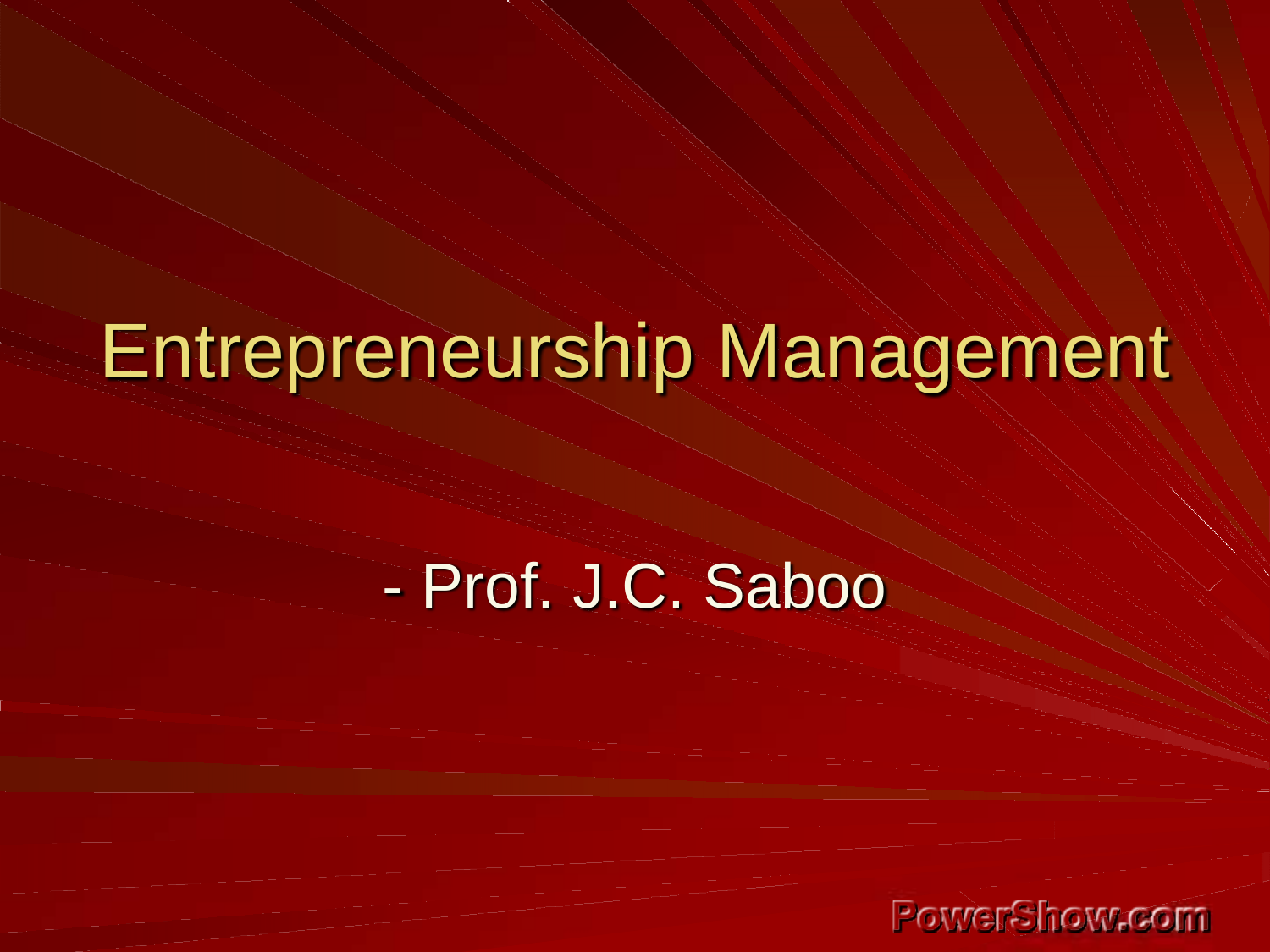

# Entrepreneurship Management

- Prof. J.C. Saboo